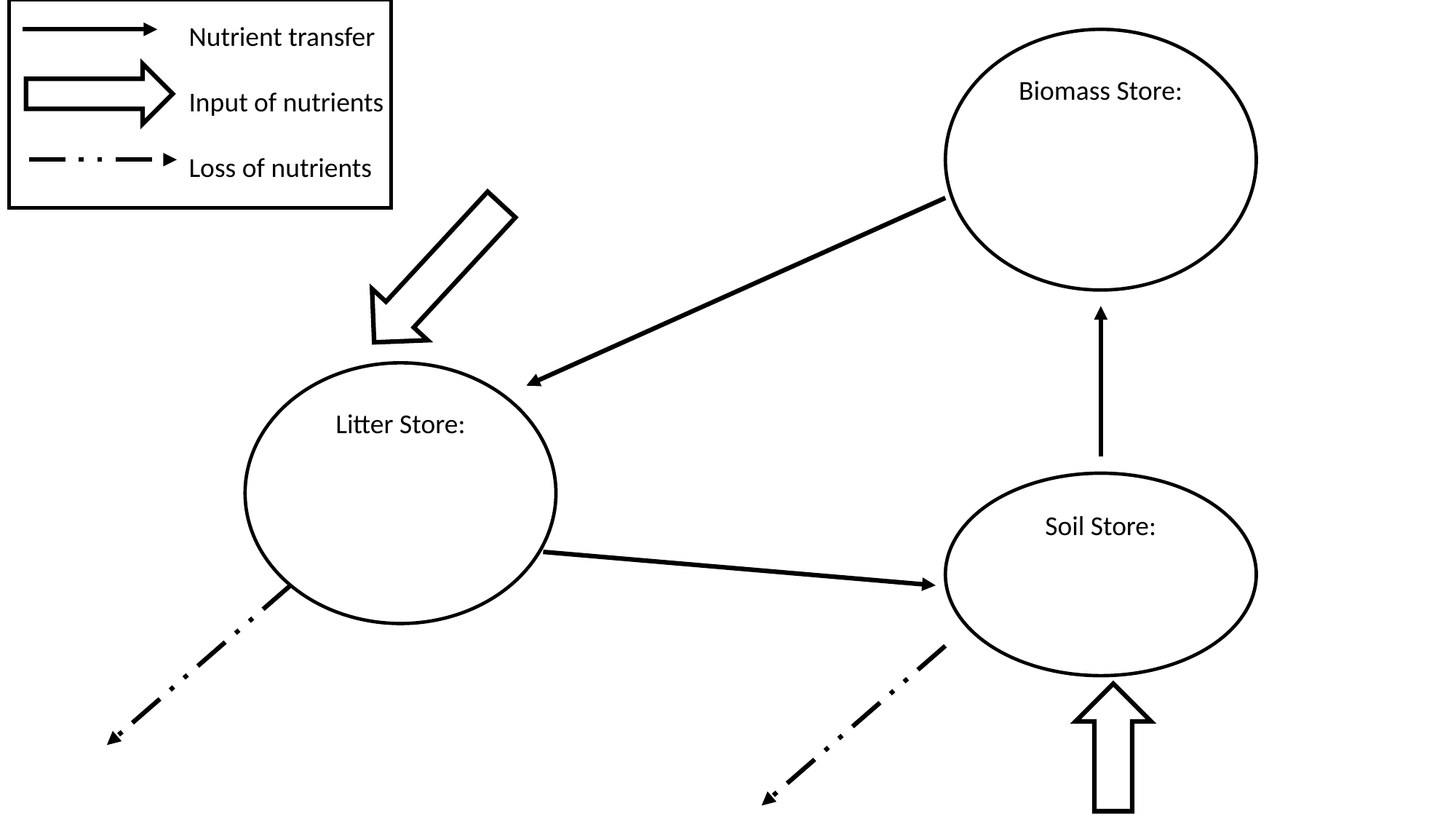

Nutrient transfer

Input of nutrients

Loss of nutrients
Biomass Store:

Litter Store:
Soil Store: